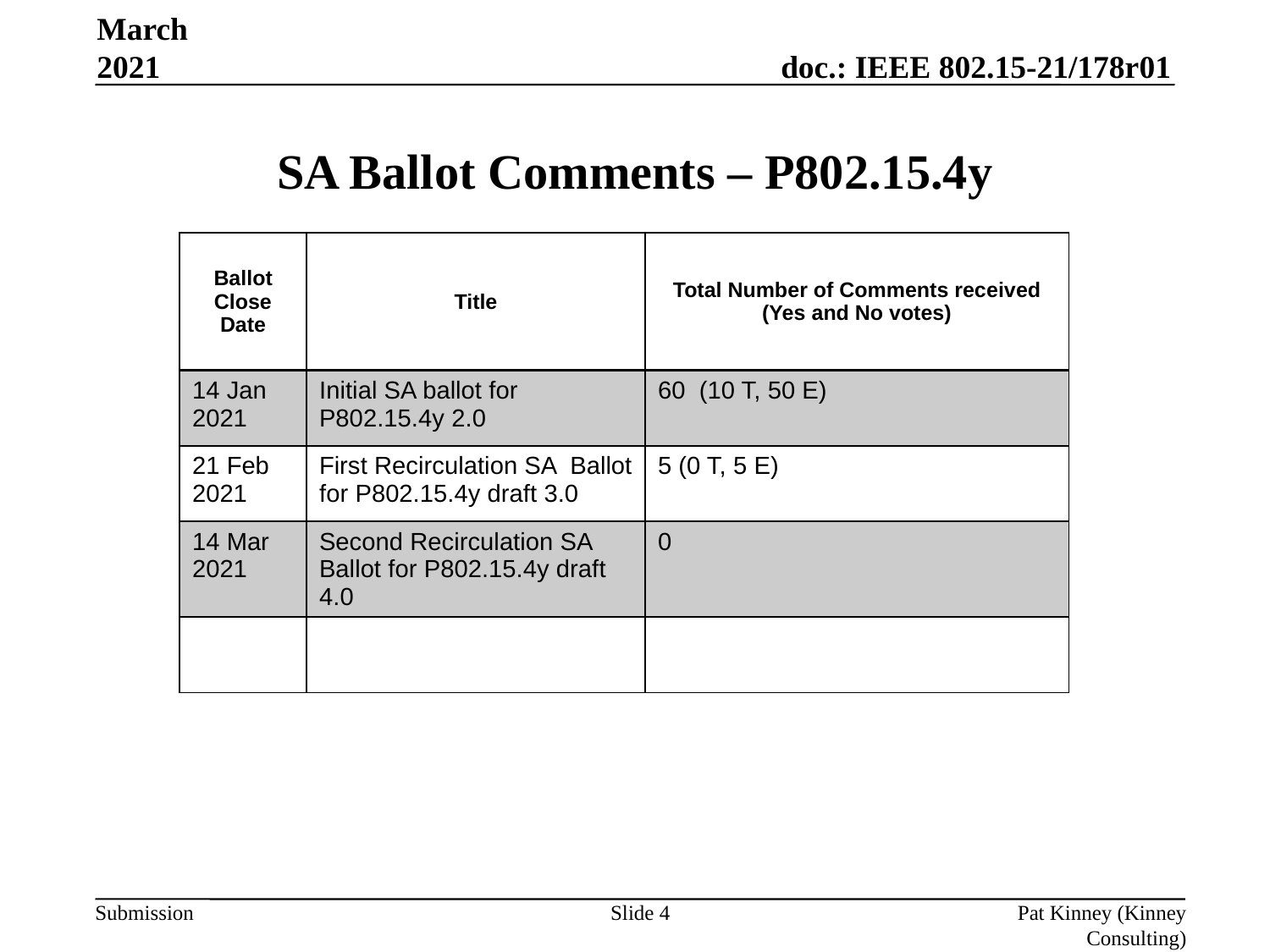

March 2021
# SA Ballot Comments – P802.15.4y
| Ballot Close Date | Title | Total Number of Comments received (Yes and No votes) |
| --- | --- | --- |
| 14 Jan 2021 | Initial SA ballot for P802.15.4y 2.0 | 60 (10 T, 50 E) |
| 21 Feb 2021 | First Recirculation SA Ballot for P802.15.4y draft 3.0 | 5 (0 T, 5 E) |
| 14 Mar 2021 | Second Recirculation SA Ballot for P802.15.4y draft 4.0 | 0 |
|  |  |  |
Slide 4
Pat Kinney (Kinney Consulting)